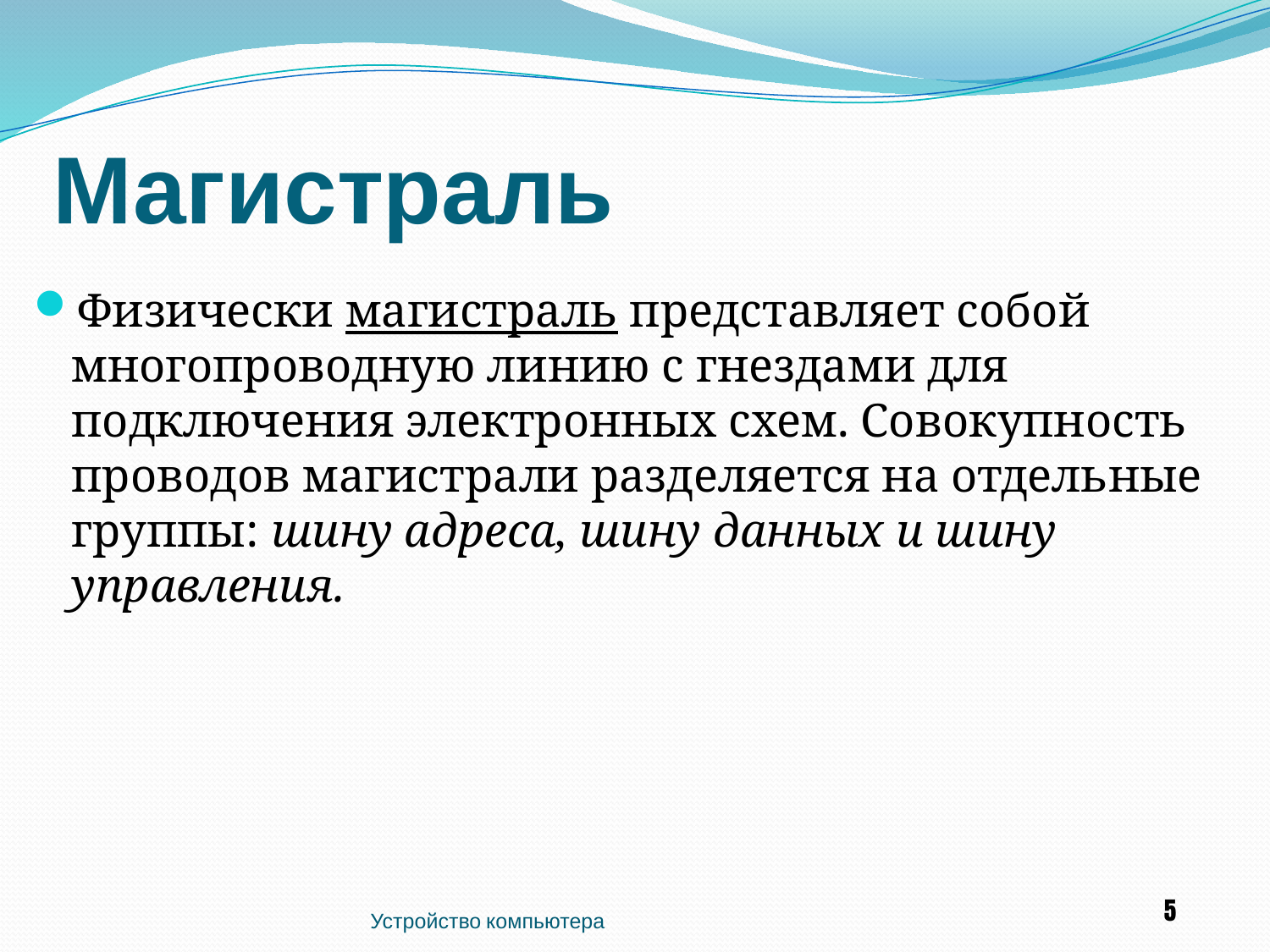

# Магистраль
Физически магистраль представляет собой многопроводную линию с гнездами для подключения электронных схем. Совокупность проводов магистрали разделяется на отдельные группы: шину адреса, шину данных и шину управления.
Устройство компьютера
5